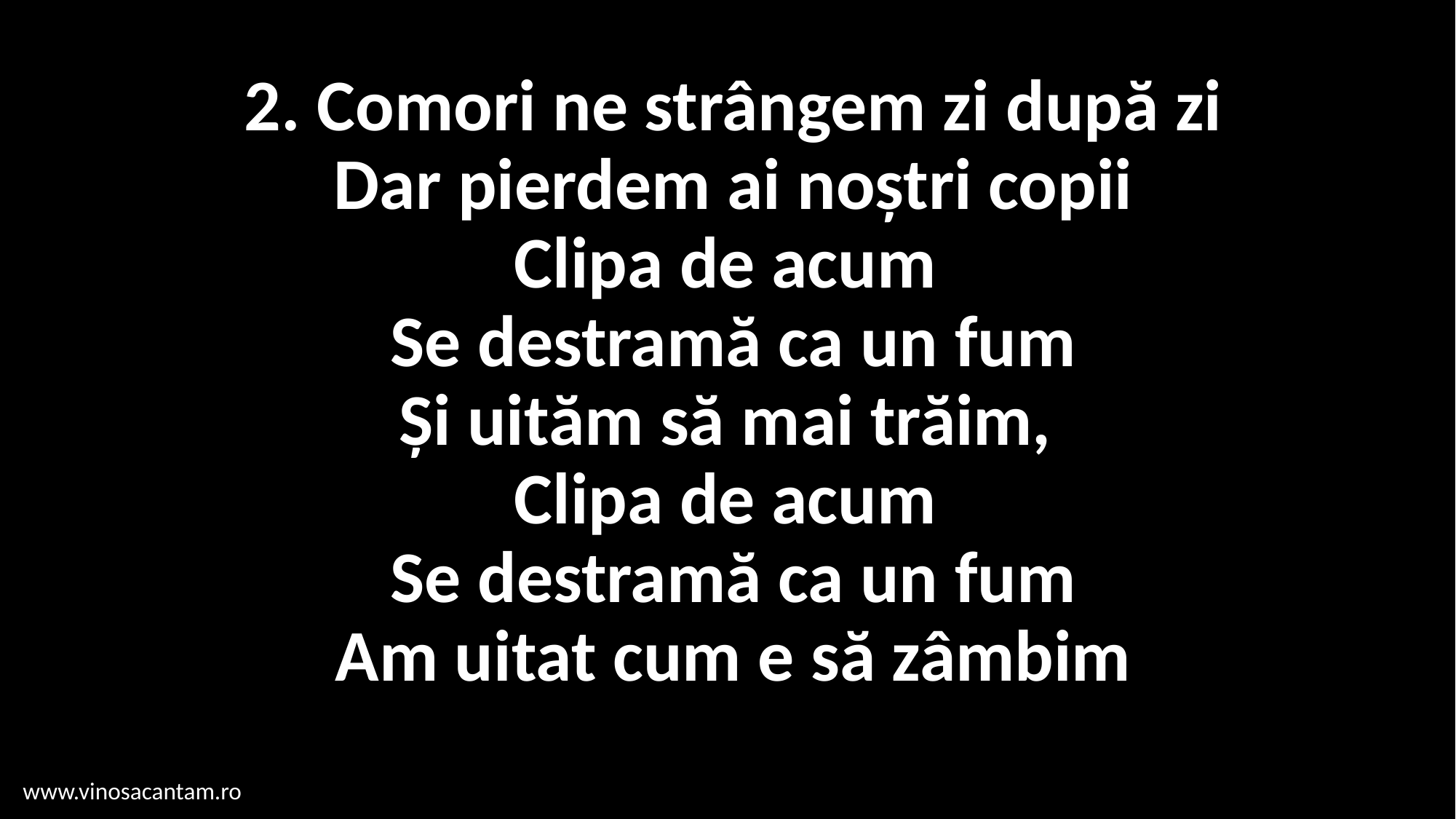

# 2. Comori ne strângem zi după zi Dar pierdem ai noștri copii Clipa de acum Se destramă ca un fum Și uităm să mai trăim, Clipa de acum Se destramă ca un fum Am uitat cum e să zâmbim
www.vinosacantam.ro